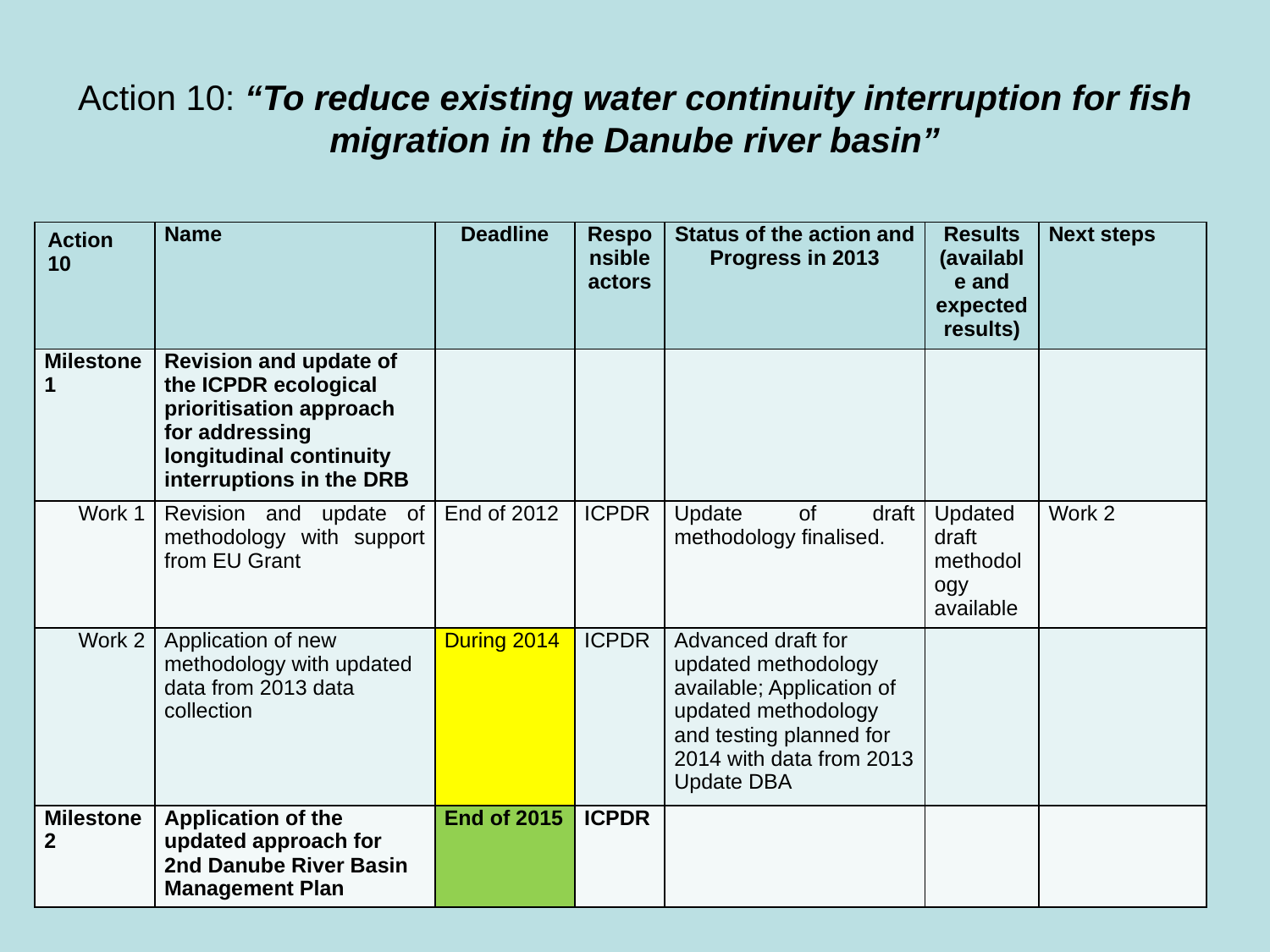

# Action 10: “To reduce existing water continuity interruption for fish migration in the Danube river basin”
| Action 10 | Name | Deadline | Responsible actors | Status of the action and Progress in 2013 | Results (available and expected results) | Next steps |
| --- | --- | --- | --- | --- | --- | --- |
| Milestone 1 | Revision and update of the ICPDR ecological prioritisation approach for addressing longitudinal continuity interruptions in the DRB |  |  |  |  |  |
| Work 1 | Revision and update of methodology with support from EU Grant | End of 2012 | ICPDR | Update of draft methodology finalised. | Updated draft methodology available | Work 2 |
| Work 2 | Application of new methodology with updated data from 2013 data collection | During 2014 | ICPDR | Advanced draft for updated methodology available; Application of updated methodology and testing planned for 2014 with data from 2013 Update DBA |  |  |
| Milestone 2 | Application of the updated approach for 2nd Danube River Basin Management Plan | End of 2015 | ICPDR |  |  |  |